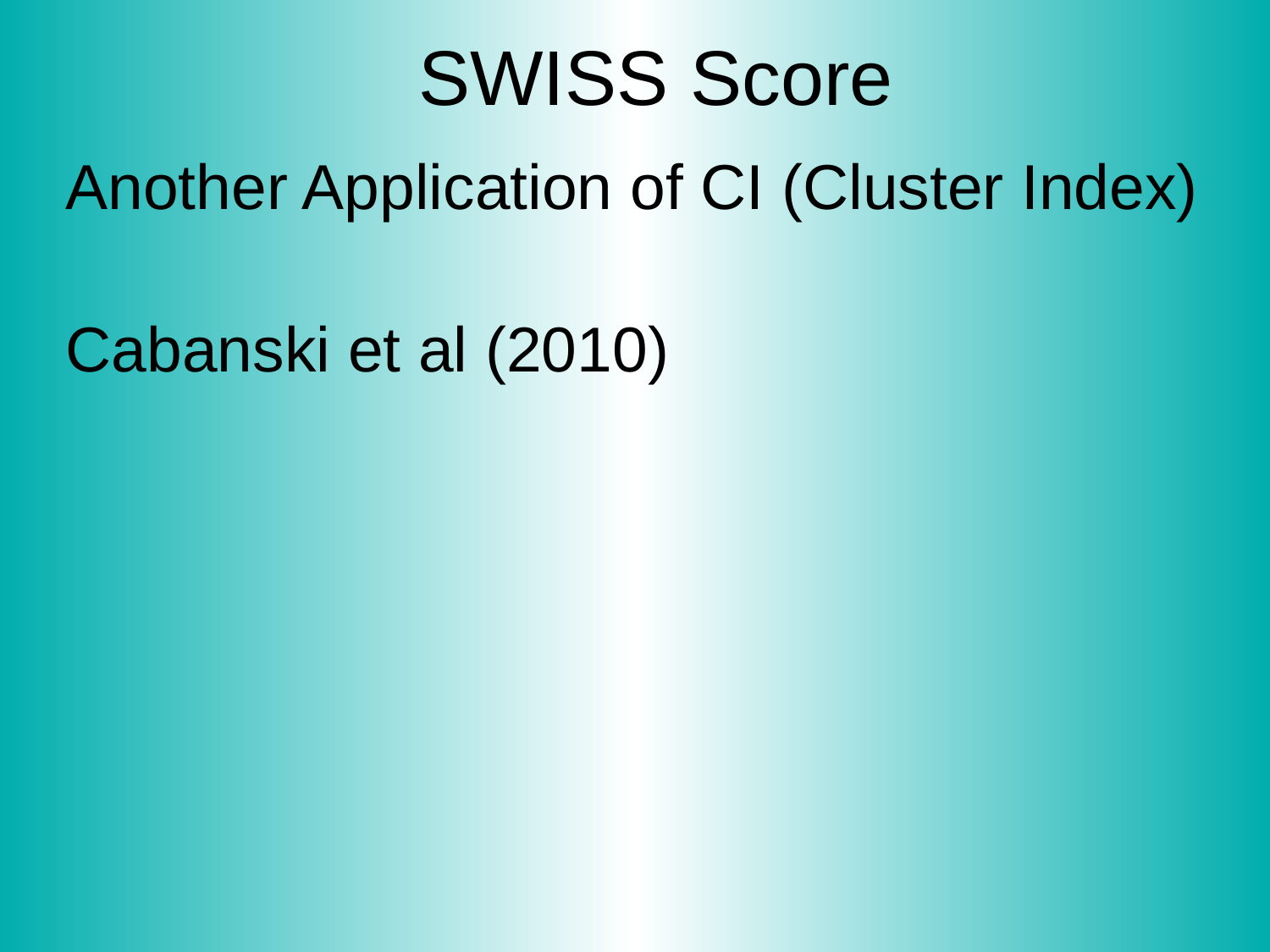

# SWISS Score
Another Application of CI (Cluster Index)

Cabanski et al (2010)